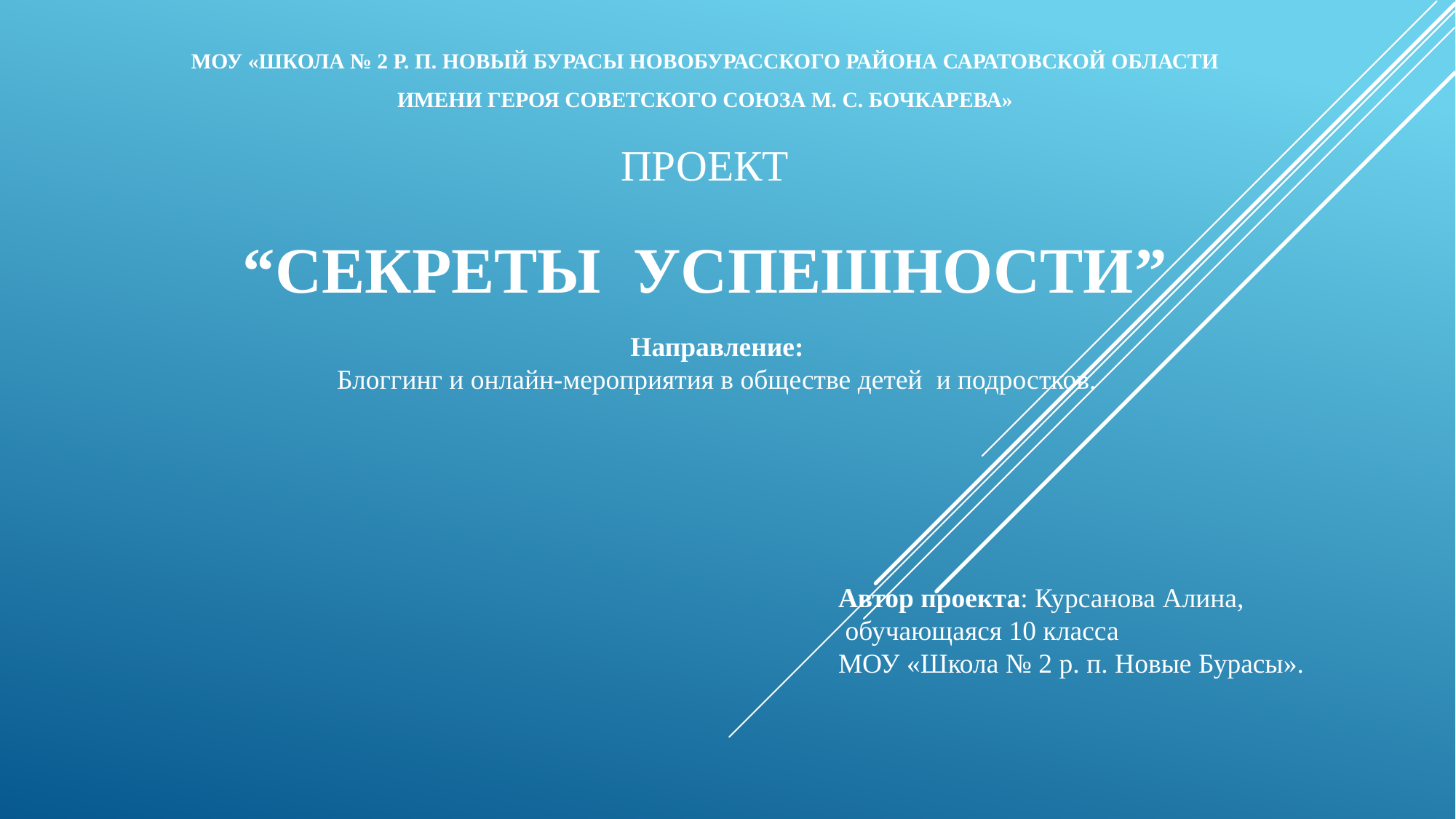

# МОУ «Школа № 2 р. п. Новый Бурасы Новобурасского района Саратовской области имени Героя Советского Союза М. С. Бочкарева» Проект “Секреты  успешности”

Направление:
Блоггинг и онлайн-мероприятия в обществе детей  и подростков.

Автор проекта: Курсанова Алина,
 обучающаяся 10 класса
МОУ «Школа № 2 р. п. Новые Бурасы».